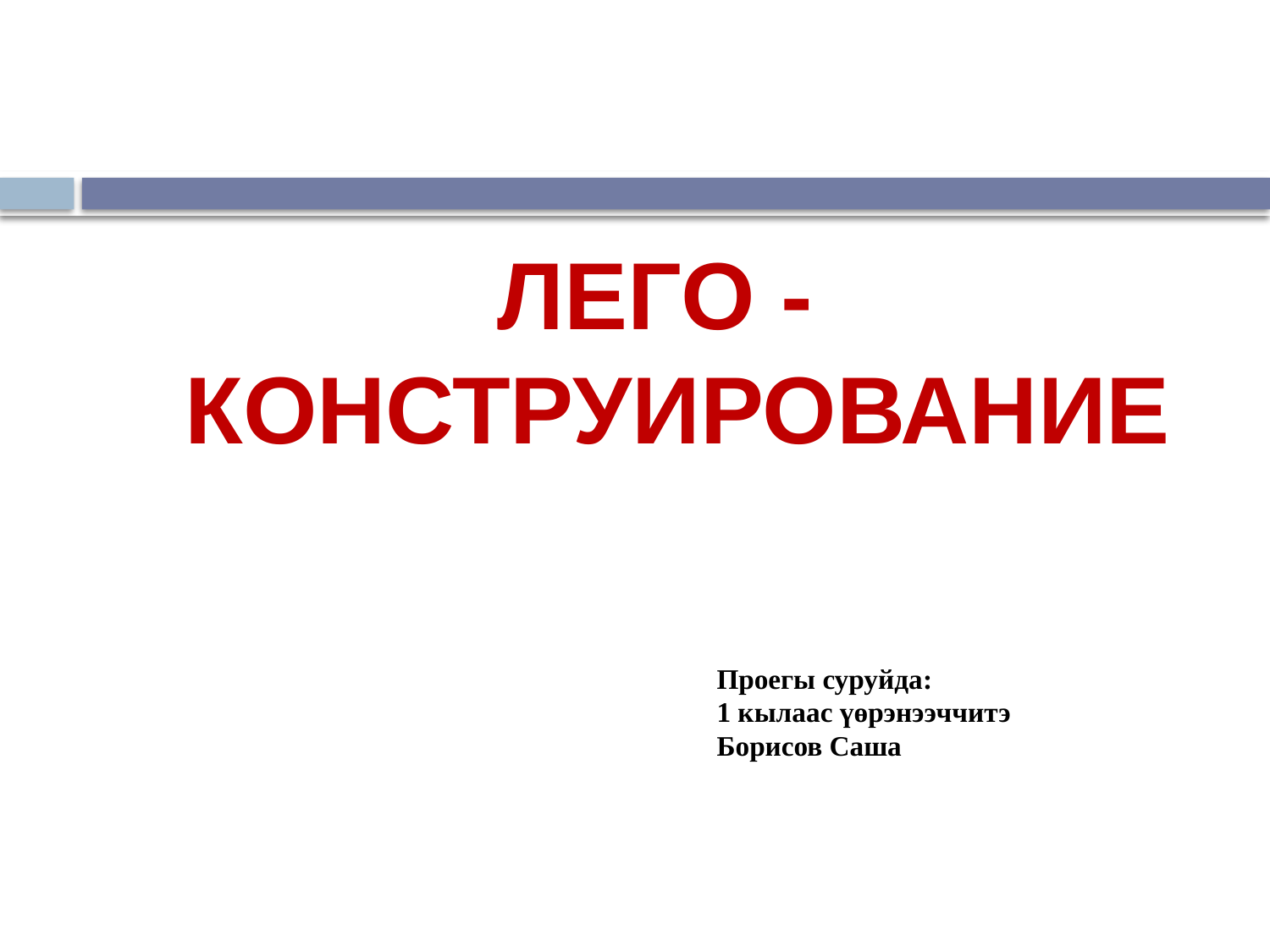

ЛЕГО - конструирование
Проегы суруйда:
1 кылаас үөрэнээччитэ
Борисов Саша